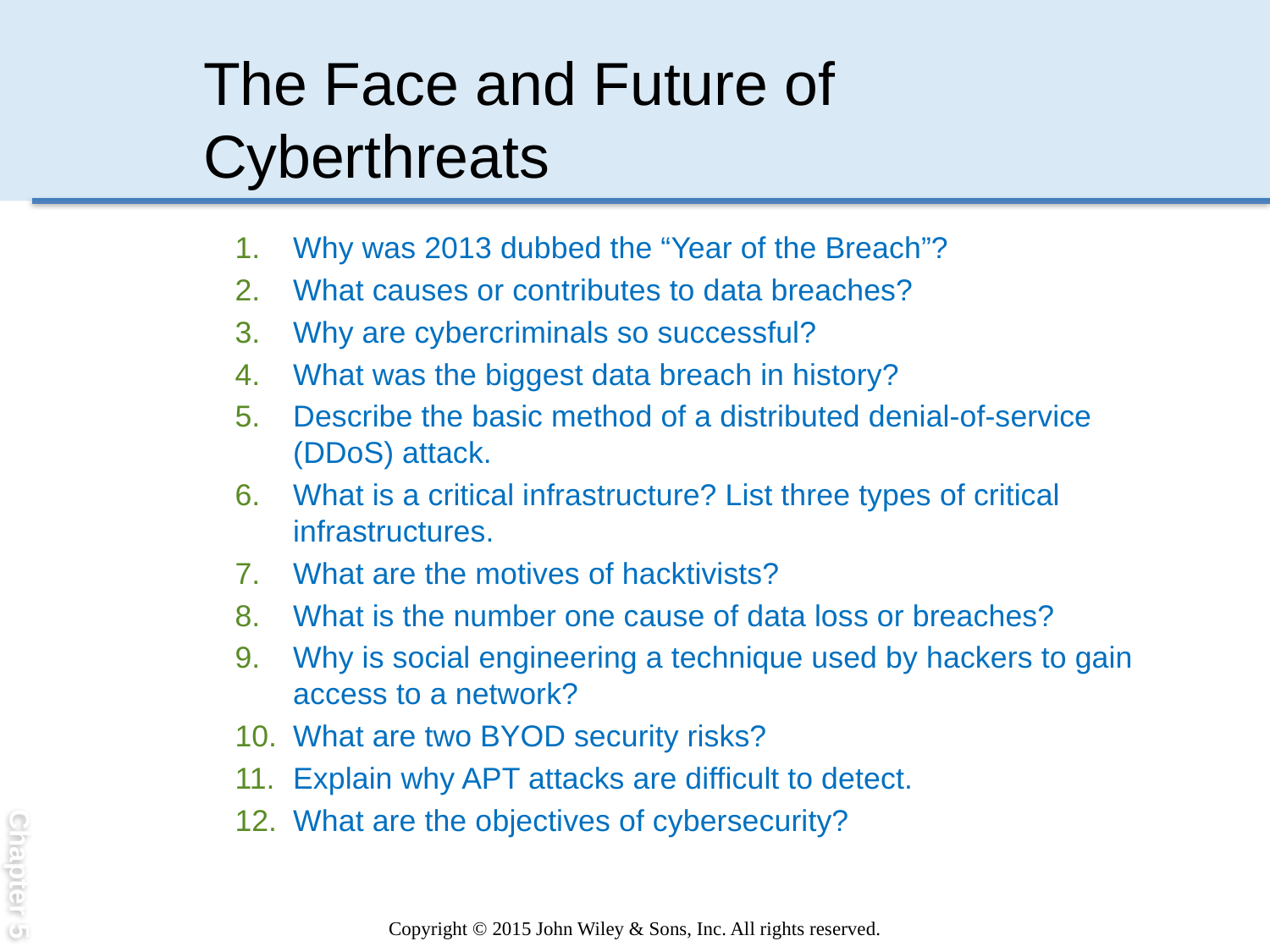

Chapter 5
# The Face and Future of Cyberthreats
Why was 2013 dubbed the “Year of the Breach”?
What causes or contributes to data breaches?
Why are cybercriminals so successful?
What was the biggest data breach in history?
Describe the basic method of a distributed denial-of-service (DDoS) attack.
What is a critical infrastructure? List three types of critical infrastructures.
What are the motives of hacktivists?
What is the number one cause of data loss or breaches?
Why is social engineering a technique used by hackers to gain access to a network?
What are two BYOD security risks?
Explain why APT attacks are difficult to detect.
What are the objectives of cybersecurity?